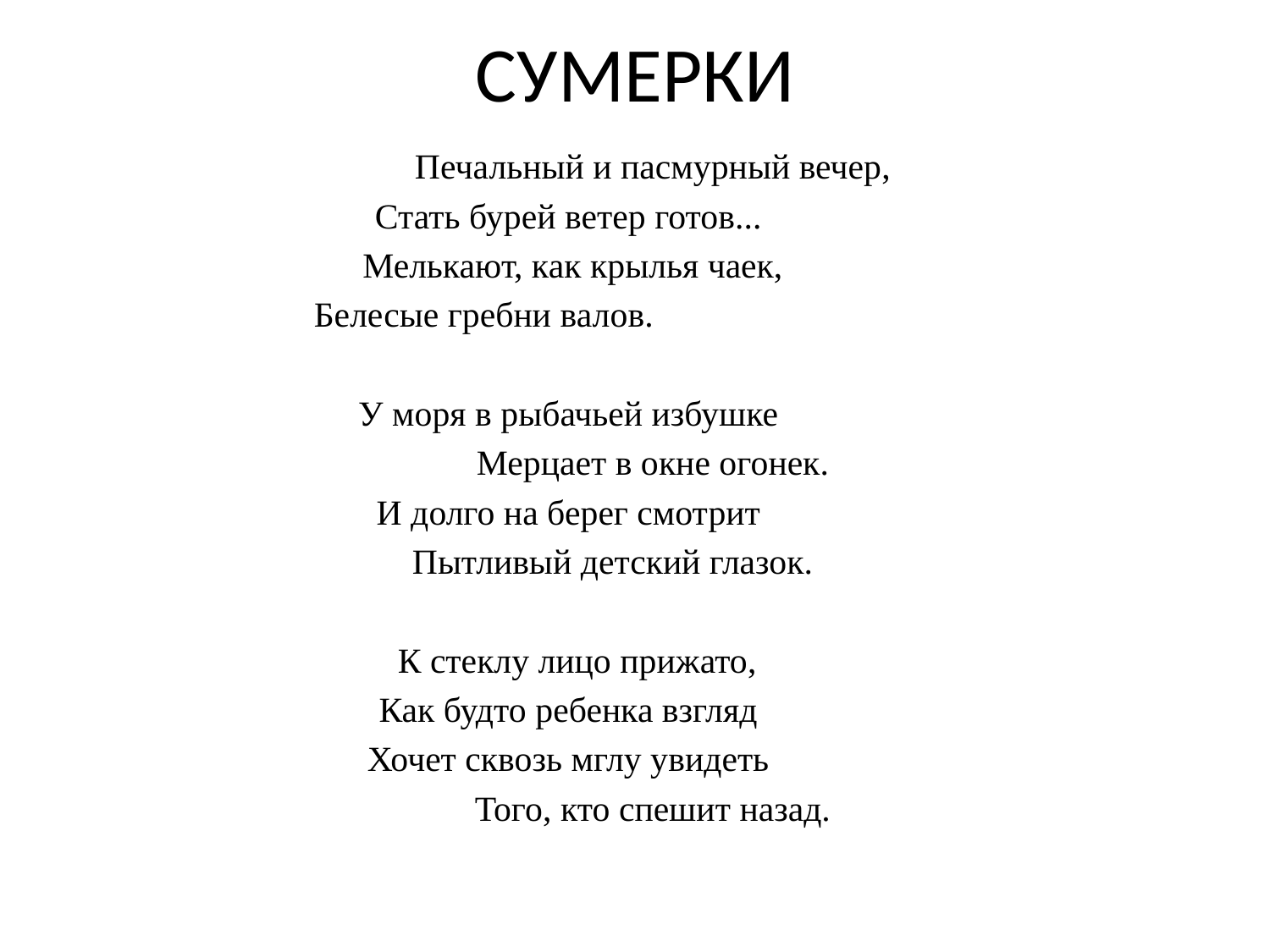

# СУМЕРКИ
    Печальный и пасмурный вечер,
    Стать бурей ветер готов...
    Мелькают, как крылья чаек,
    Белесые гребни валов.

    У моря в рыбачьей избушке
    Мерцает в окне огонек.
    И долго на берег смотрит
    Пытливый детский глазок.

    К стеклу лицо прижато,
    Как будто ребенка взгляд
    Хочет сквозь мглу увидеть
    Того, кто спешит назад.